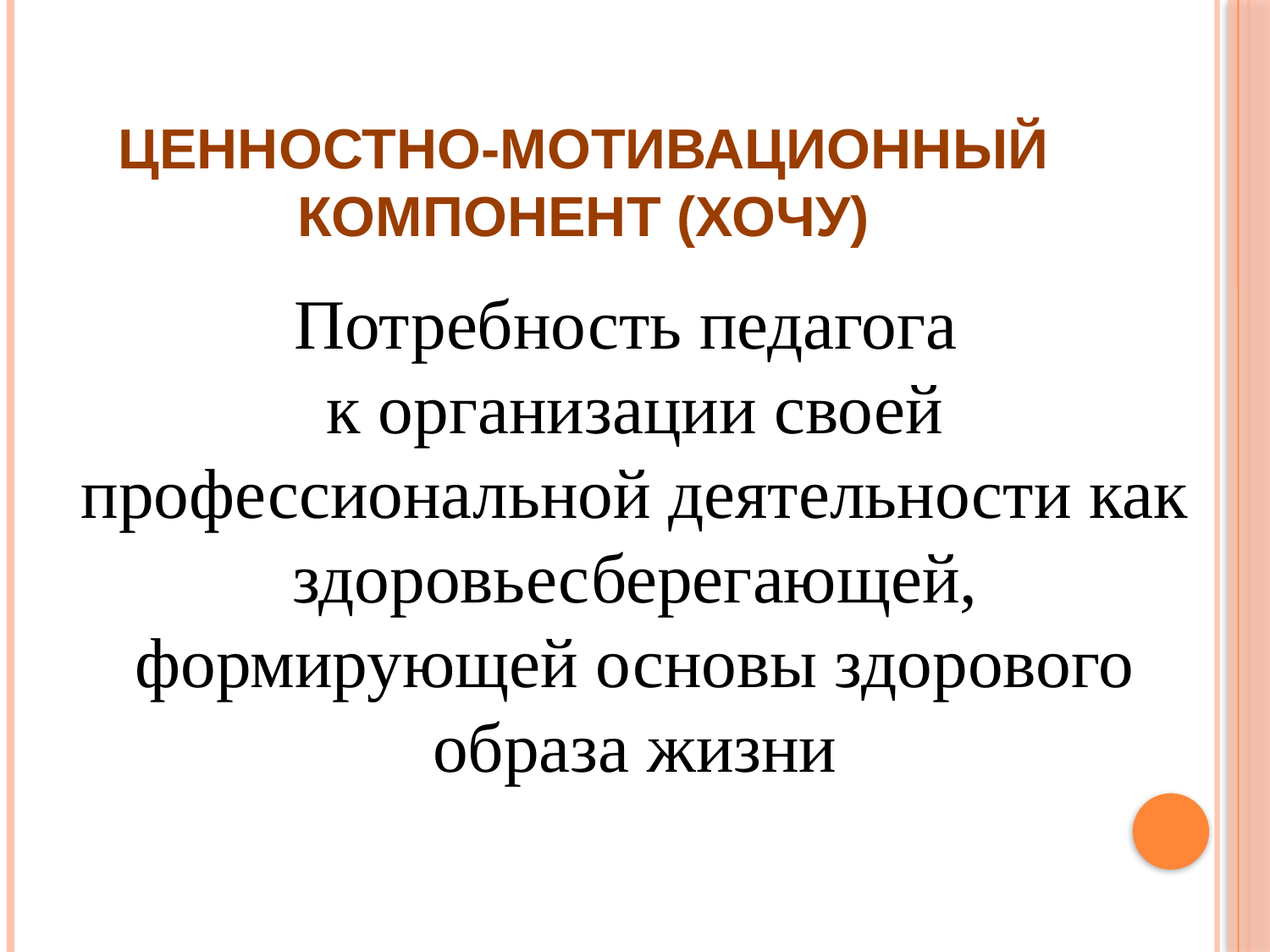

# ЦЕННОСТНО-МОТИВАЦИОННЫЙ КОМПОНЕНТ (ХОЧУ)

Потребность педагога
к организации своей профессиональной деятельности как здоровьесберегающей, формирующей основы здорового образа жизни